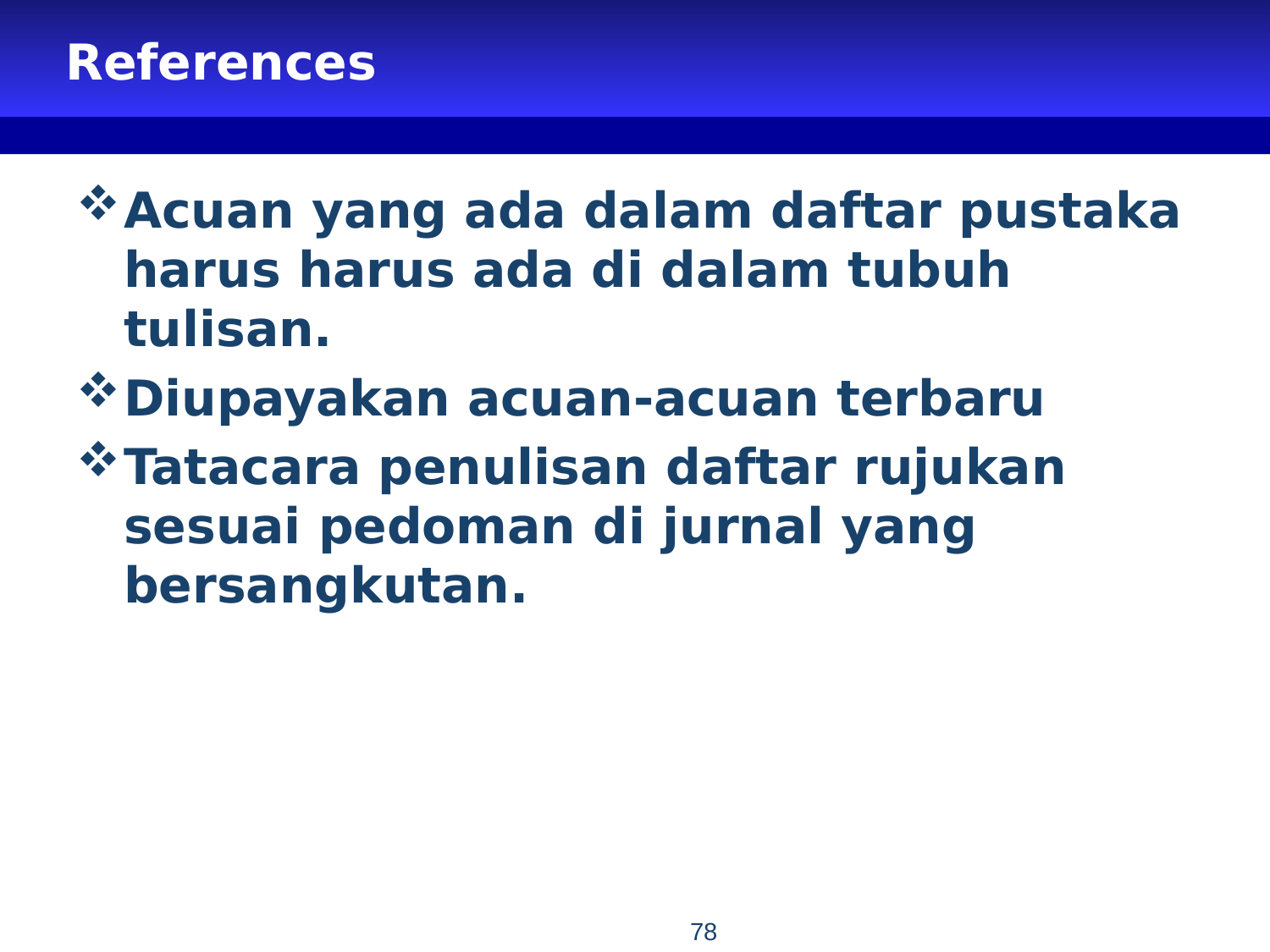

# References
Acuan yang ada dalam daftar pustaka harus harus ada di dalam tubuh tulisan.
Diupayakan acuan-acuan terbaru
Tatacara penulisan daftar rujukan sesuai pedoman di jurnal yang bersangkutan.
78